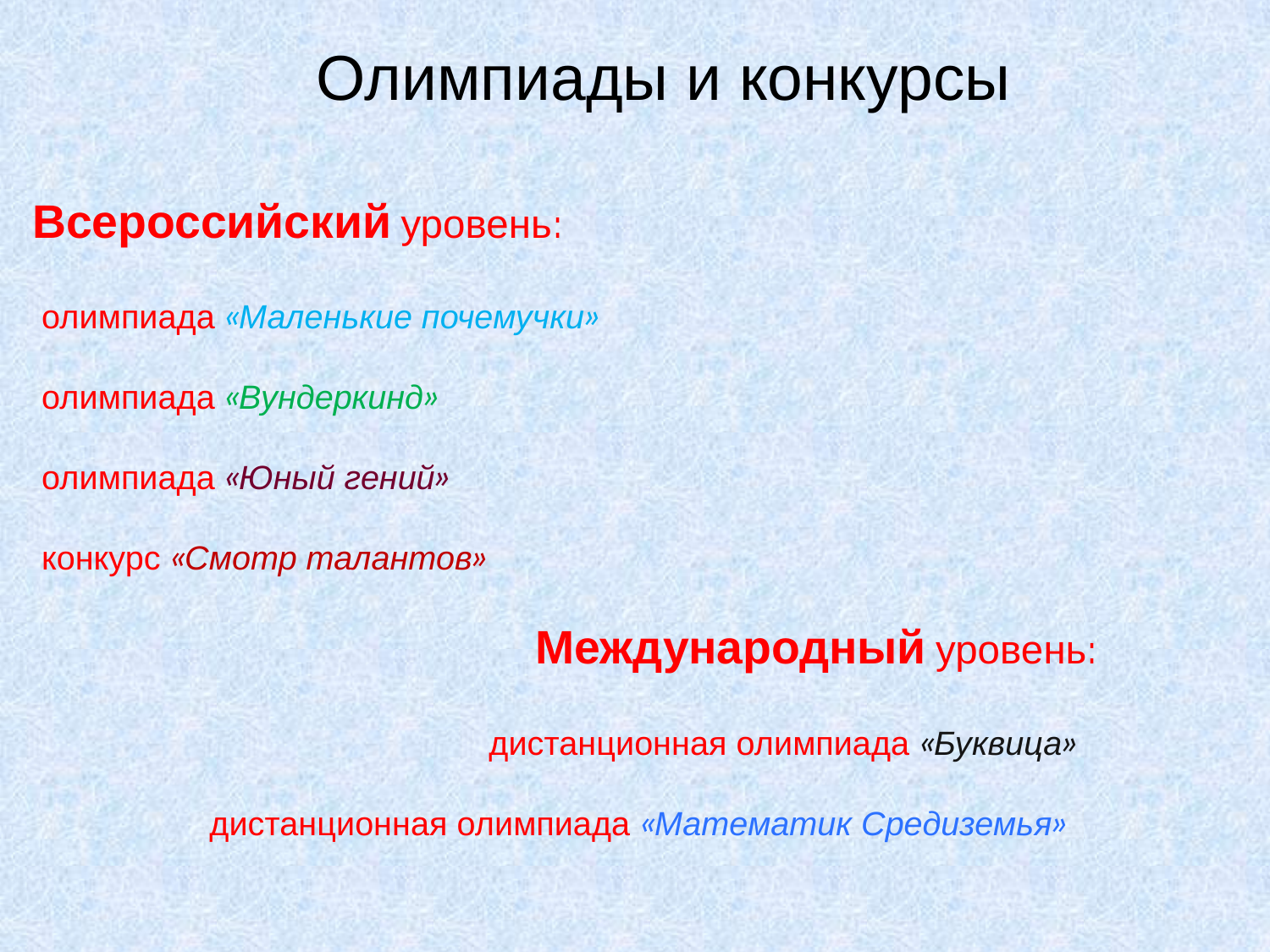

# Олимпиады и конкурсы

Всероссийский уровень:

 олимпиада «Маленькие почемучки»

 олимпиада «Вундеркинд»

 олимпиада «Юный гений»

 конкурс «Смотр талантов»

                                                      Международный уровень:

                                                 дистанционная олимпиада «Буквица»

                   дистанционная олимпиада «Математик Средиземья»